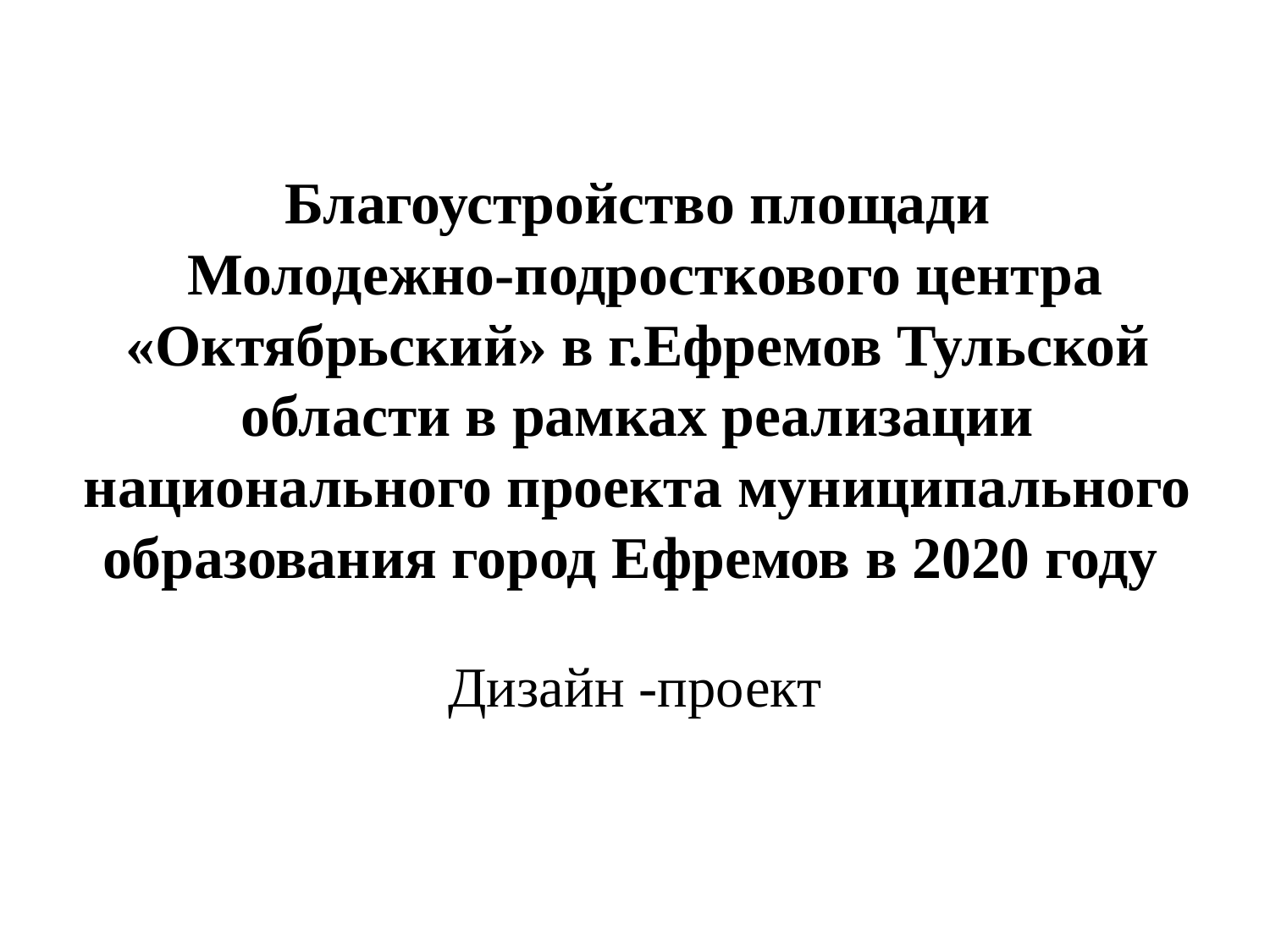

# Благоустройство площади Молодежно-подросткового центра «Октябрьский» в г.Ефремов Тульской области в рамках реализации национального проекта муниципального образования город Ефремов в 2020 году
Дизайн -проект